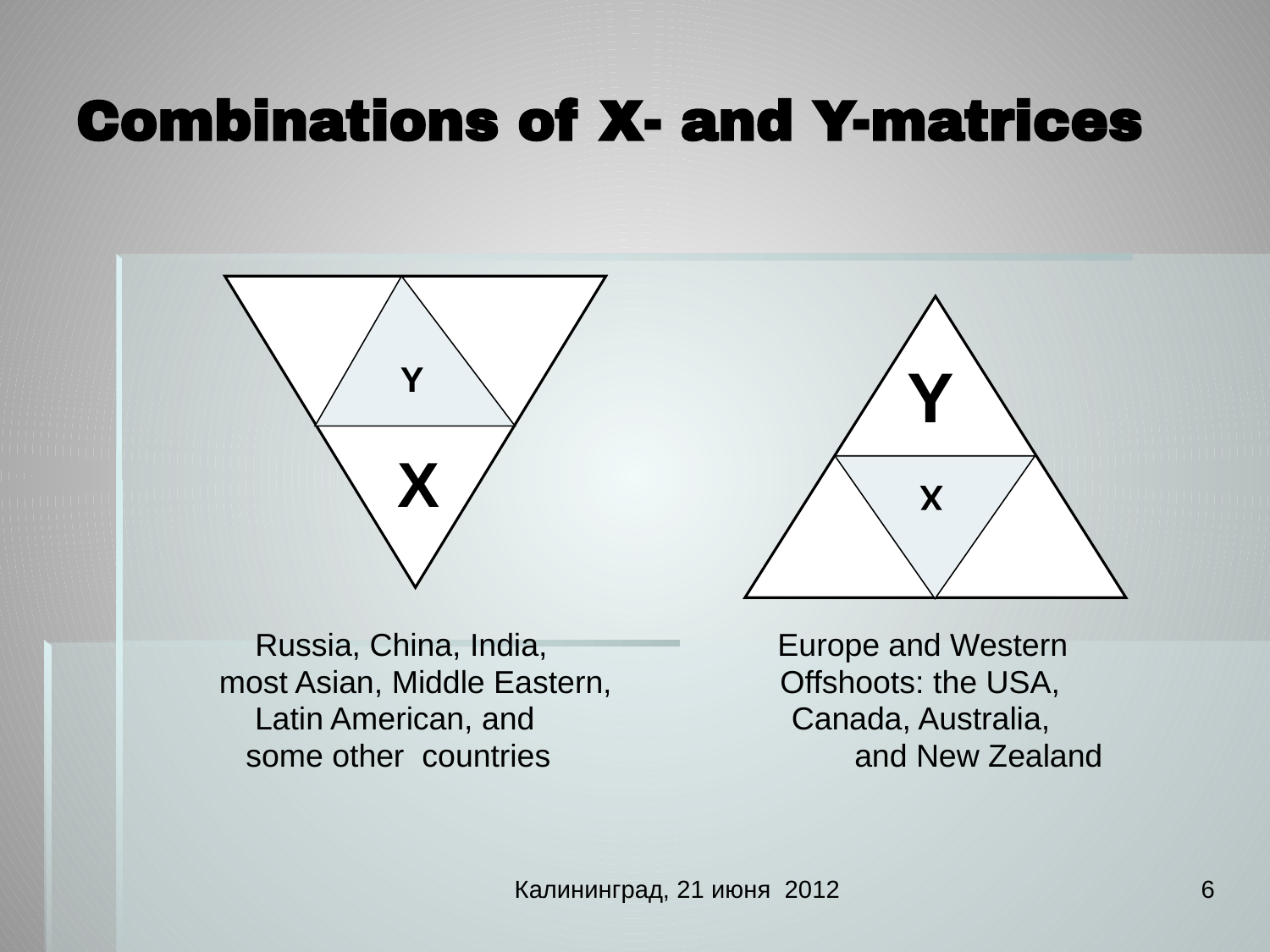

# Combinations of X- and Y-matrices

     Y
X

Y
   X
        Russia, China, India,                          Europe and Western
   most Asian, Middle Eastern,                   Offshoots: the USA,
       Latin American, and                             Canada, Australia,
      some other  countries 		            and New Zealand

Калининград, 21 июня  2012
6